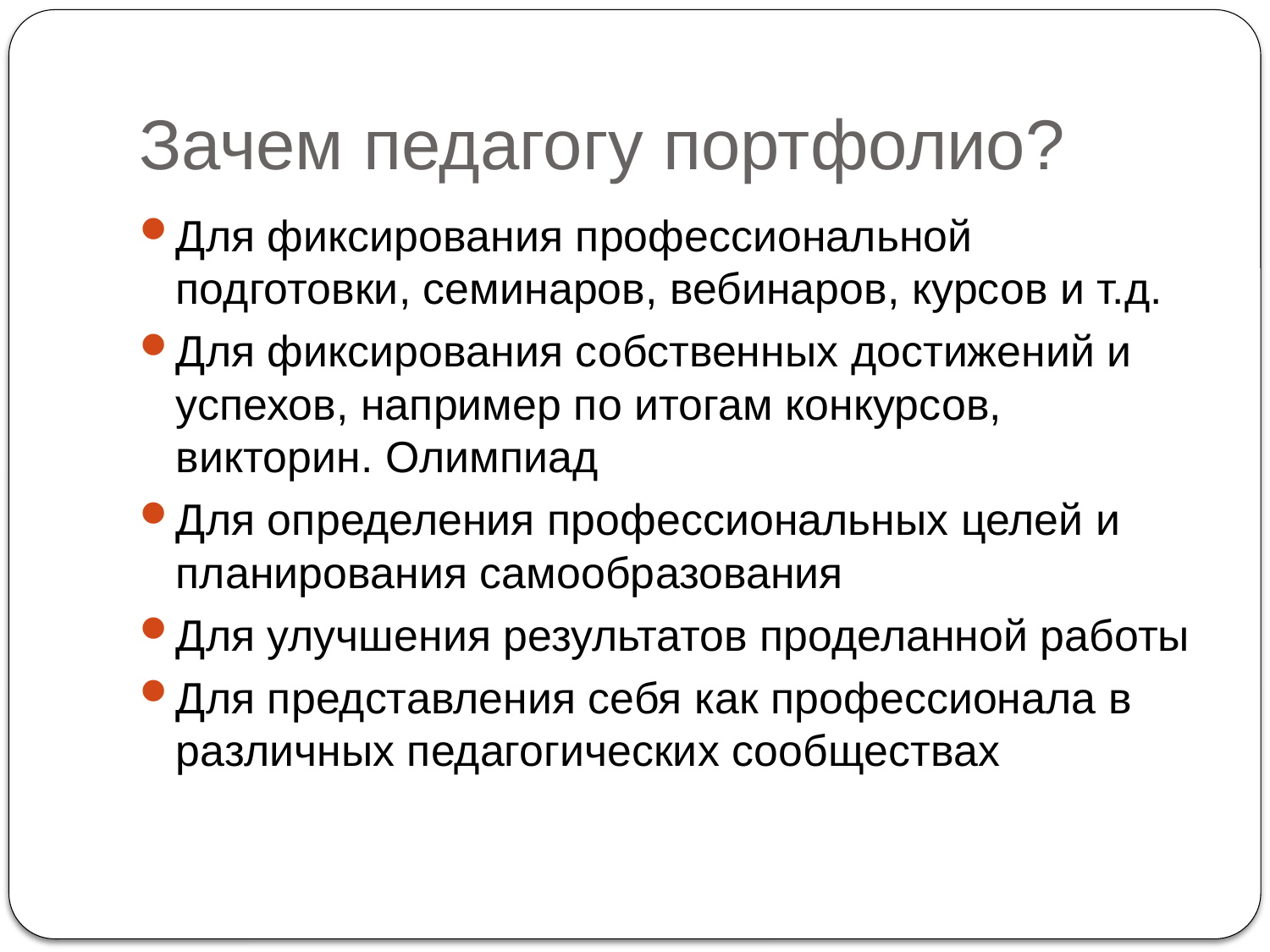

# Зачем педагогу портфолио?
Для фиксирования профессиональной подготовки, семинаров, вебинаров, курсов и т.д.
Для фиксирования собственных достижений и успехов, например по итогам конкурсов, викторин. Олимпиад
Для определения профессиональных целей и планирования самообразования
Для улучшения результатов проделанной работы
Для представления себя как профессионала в различных педагогических сообществах